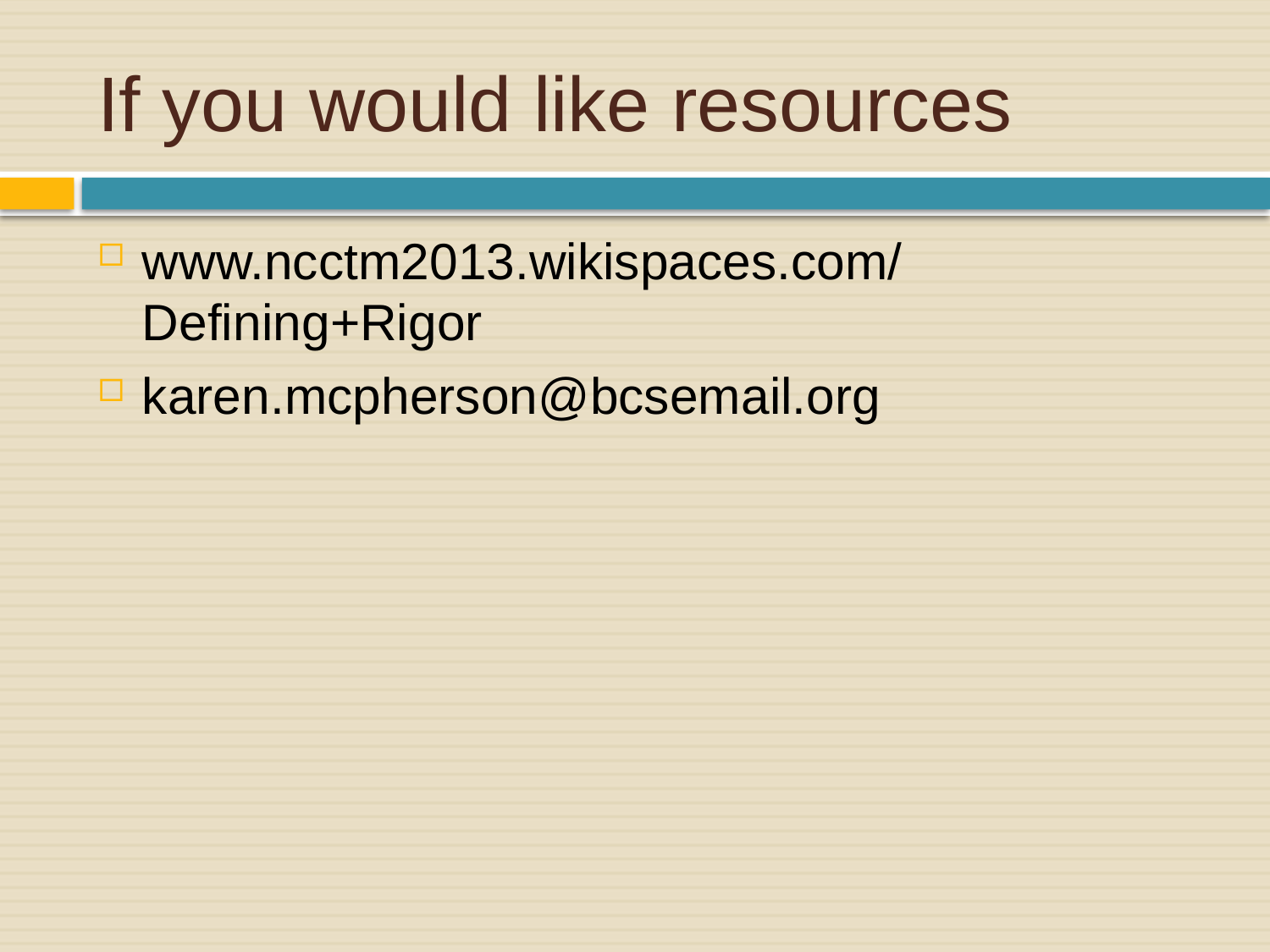

# If you would like resources
www.ncctm2013.wikispaces.com/Defining+Rigor
karen.mcpherson@bcsemail.org